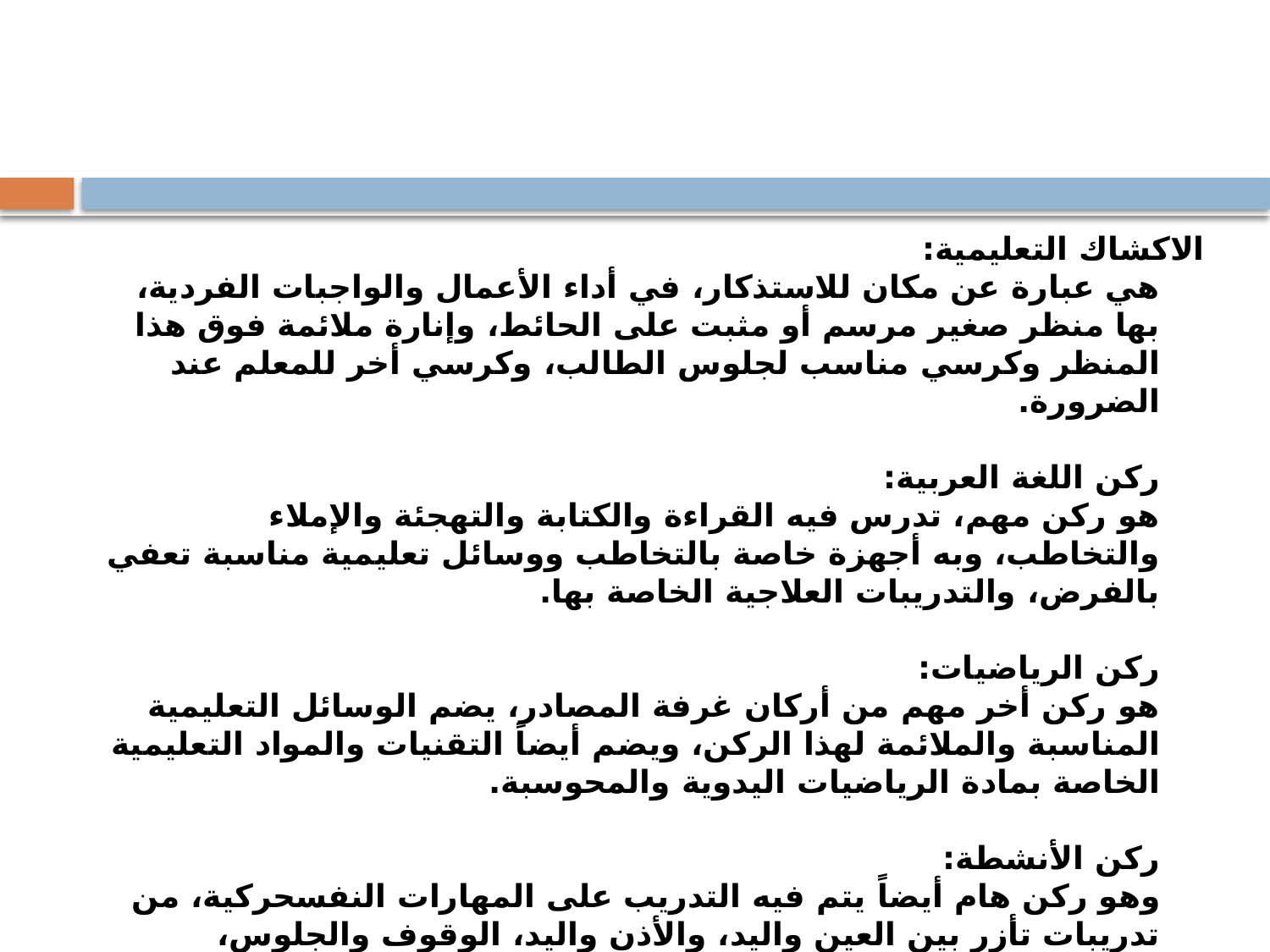

#
الاكشاك التعليمية:
هي عبارة عن مكان للاستذكار، في أداء الأعمال والواجبات الفردية، بها منظر صغير مرسم أو مثبت على الحائط، وإنارة ملائمة فوق هذا المنظر وكرسي مناسب لجلوس الطالب، وكرسي أخر للمعلم عند الضرورة.
ركن اللغة العربية:
هو ركن مهم، تدرس فيه القراءة والكتابة والتهجئة والإملاء والتخاطب، وبه أجهزة خاصة بالتخاطب ووسائل تعليمية مناسبة تعفي بالفرض، والتدريبات العلاجية الخاصة بها.
ركن الرياضيات:
هو ركن أخر مهم من أركان غرفة المصادر، يضم الوسائل التعليمية المناسبة والملائمة لهذا الركن، ويضم أيضاً التقنيات والمواد التعليمية الخاصة بمادة الرياضيات اليدوية والمحوسبة.
ركن الأنشطة:
وهو ركن هام أيضاً يتم فيه التدريب على المهارات النفسحركية، من تدريبات تأزر بين العين واليد، والأذن واليد، الوقوف والجلوس، تدريبات المهارات الحركية الدقيقة والكبيرة والهدف منها التكامل على أداء مواقف التعلم.